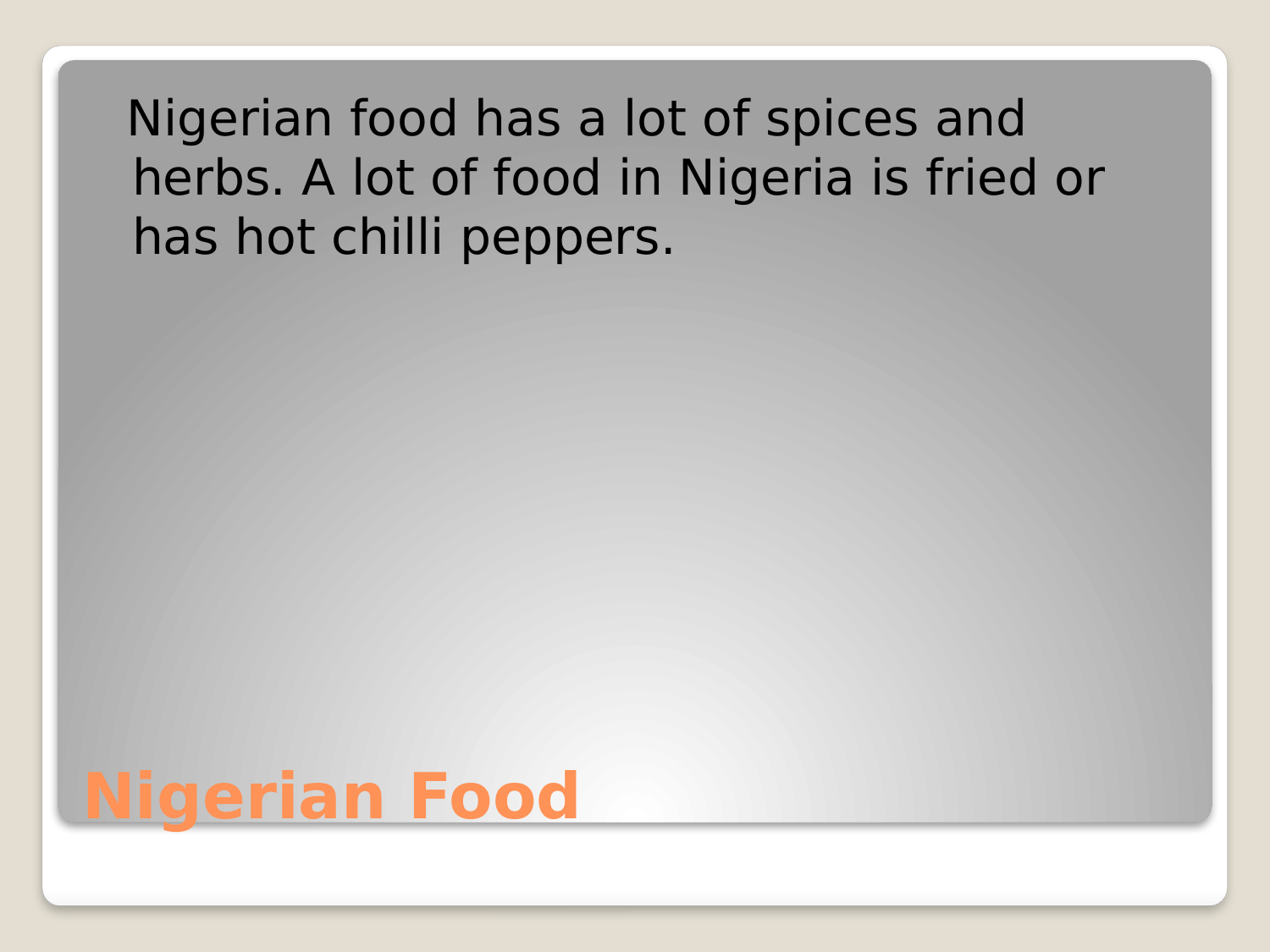

Nigerian food has a lot of spices and herbs. A lot of food in Nigeria is fried or has hot chilli peppers.
# Nigerian Food